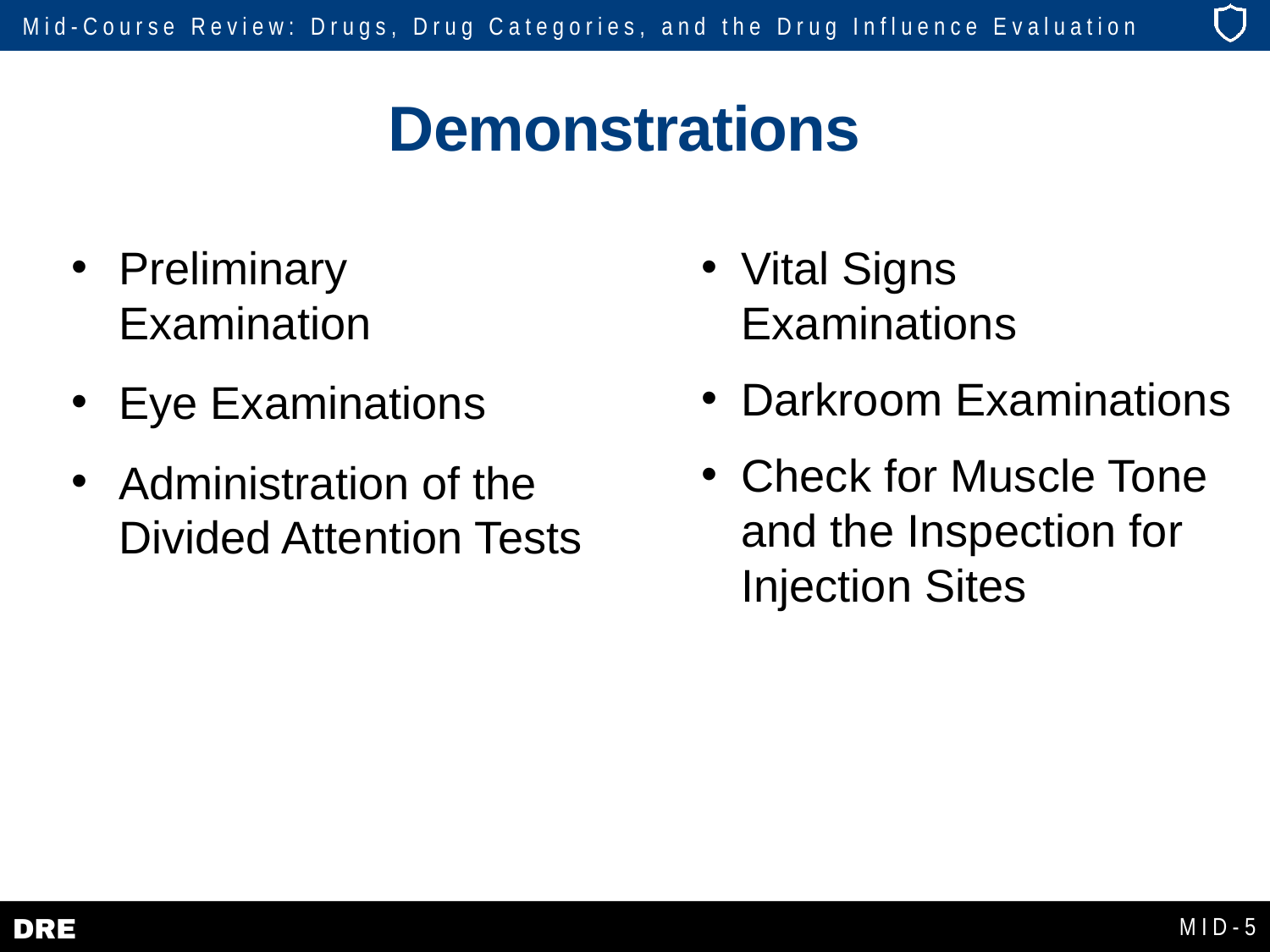

# Demonstrations
Preliminary Examination
Eye Examinations
Administration of the Divided Attention Tests

Vital Signs Examinations
Darkroom Examinations
Check for Muscle Tone and the Inspection for Injection Sites

MID-5